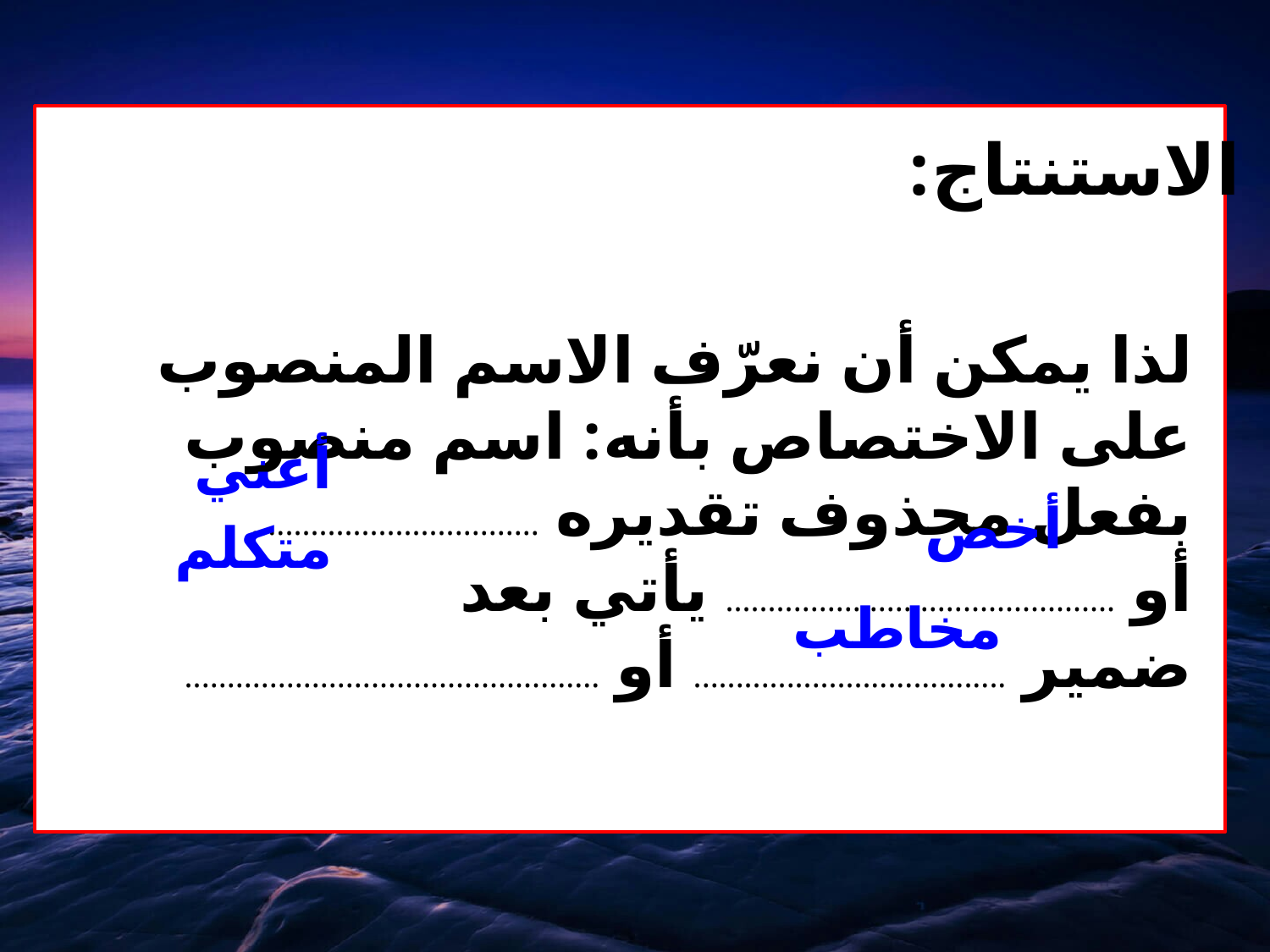

الاستنتاج:
لذا يمكن أن نعرّف الاسم المنصوب على الاختصاص بأنه: اسم منصوب بفعل محذوف تقديره .................................. أو .............................................. يأتي بعد ضمير ..................................... أو .................................................
أعني
أخص
متكلم
مخاطب